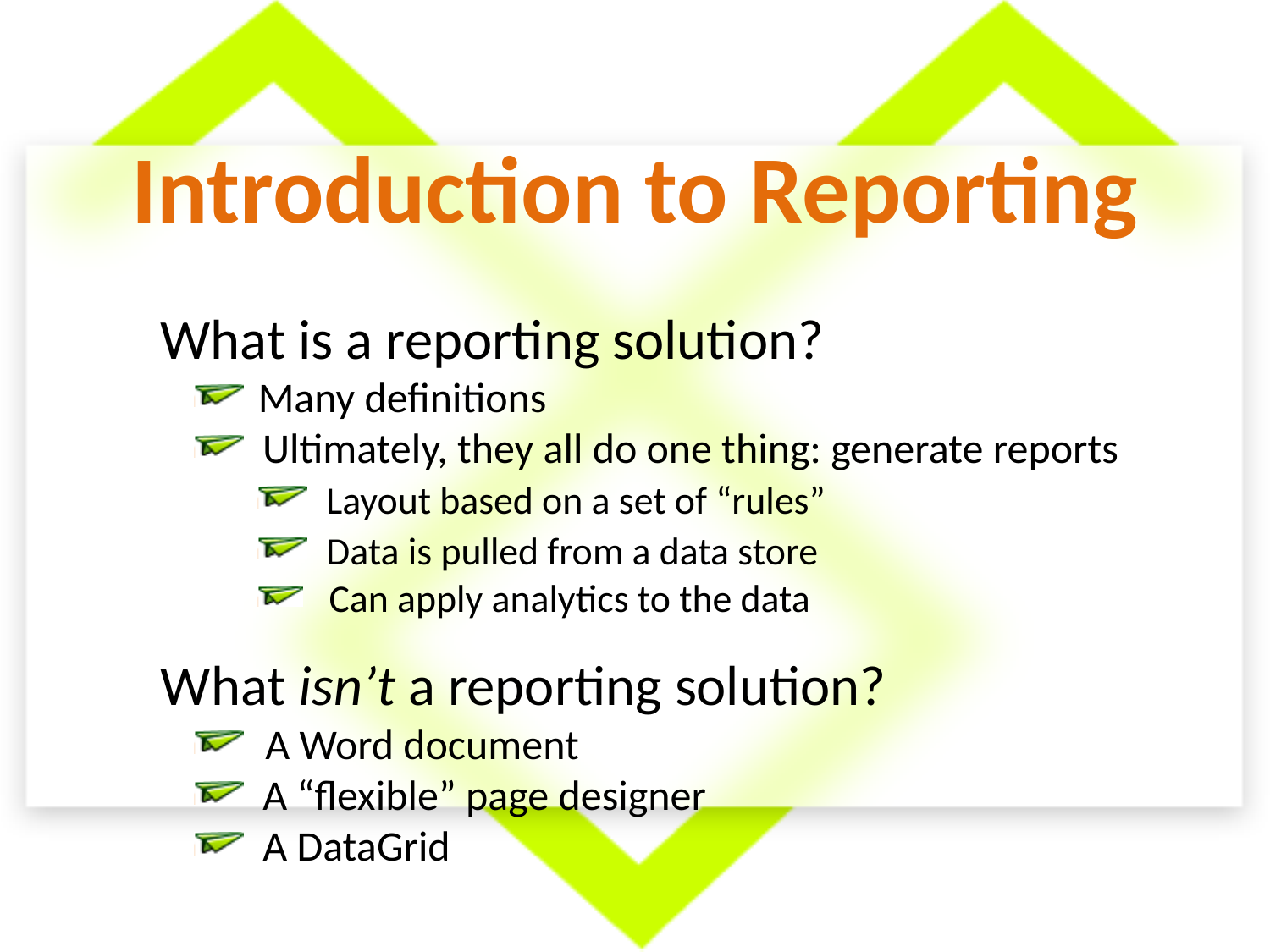

# Introduction to Reporting
What is a reporting solution?
  Many definitions
  Ultimately, they all do one thing: generate reports
  Layout based on a set of “rules”
  Data is pulled from a data store
   Can apply analytics to the data
What isn’t a reporting solution?
   A Word document
  A “flexible” page designer
  A DataGrid